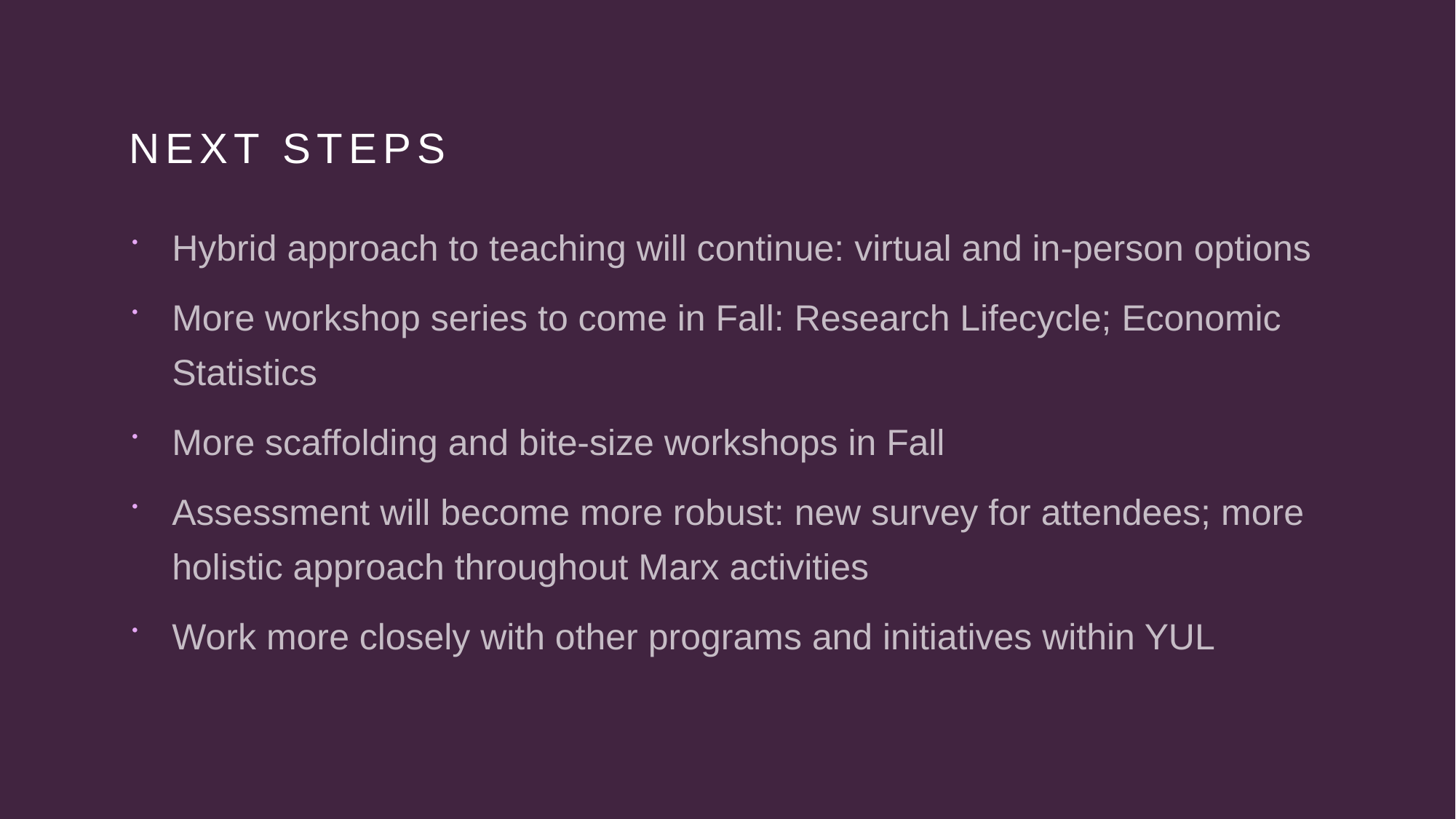

# Next steps
Hybrid approach to teaching will continue: virtual and in-person options
More workshop series to come in Fall: Research Lifecycle; Economic Statistics
More scaffolding and bite-size workshops in Fall
Assessment will become more robust: new survey for attendees; more holistic approach throughout Marx activities
Work more closely with other programs and initiatives within YUL